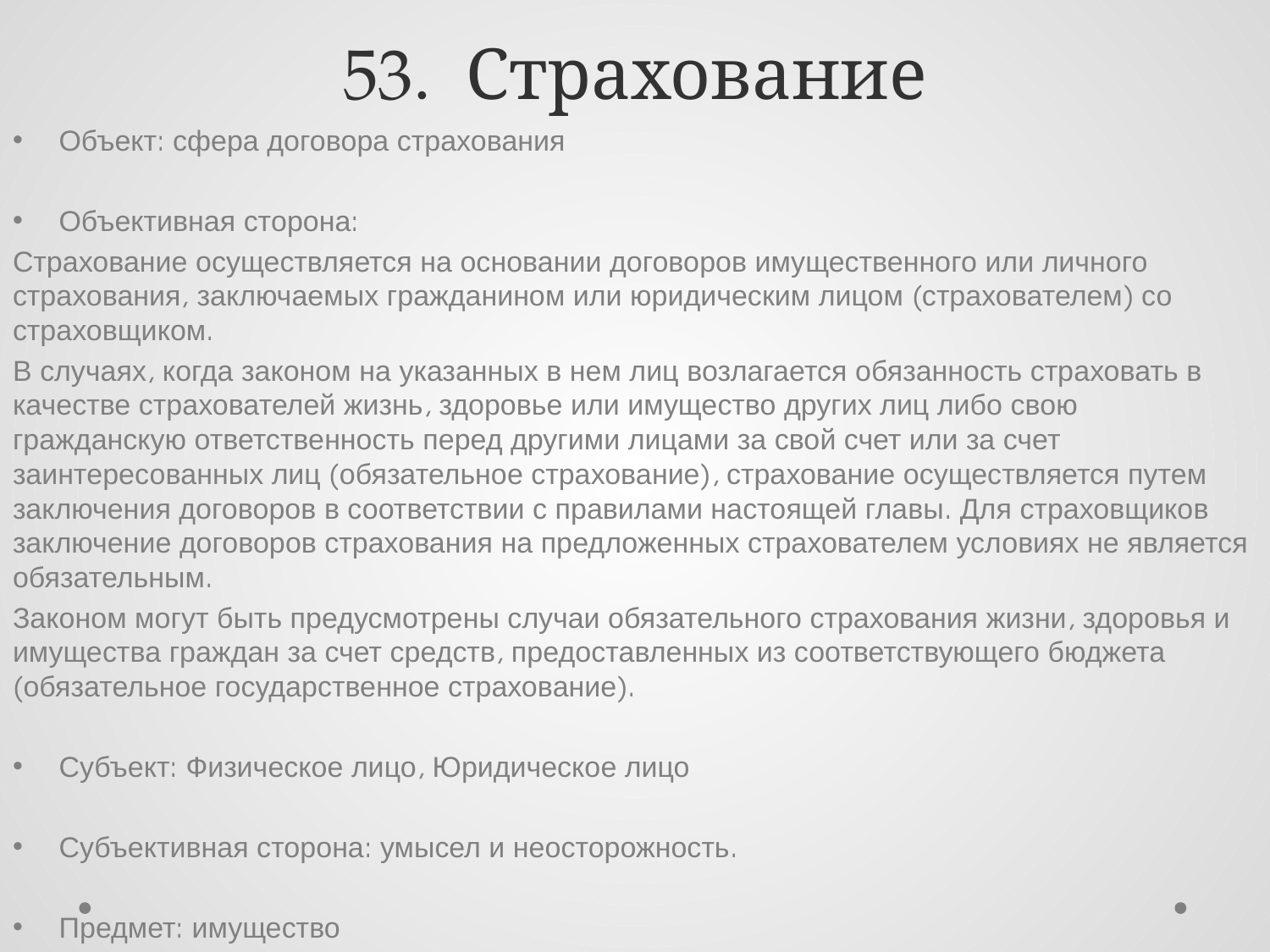

# 53.  Страхование
Объект: сфера договора страхования

Объективная сторона:
Страхование осуществляется на основании договоров имущественного или личного страхования, заключаемых гражданином или юридическим лицом (страхователем) со страховщиком.
В случаях, когда законом на указанных в нем лиц возлагается обязанность страховать в качестве страхователей жизнь, здоровье или имущество других лиц либо свою гражданскую ответственность перед другими лицами за свой счет или за счет заинтересованных лиц (обязательное страхование), страхование осуществляется путем заключения договоров в соответствии с правилами настоящей главы. Для страховщиков заключение договоров страхования на предложенных страхователем условиях не является обязательным.
Законом могут быть предусмотрены случаи обязательного страхования жизни, здоровья и имущества граждан за счет средств, предоставленных из соответствующего бюджета (обязательное государственное страхование).

Субъект: Физическое лицо, Юридическое лицо

Субъективная сторона: умысел и неосторожность.

Предмет: имущество